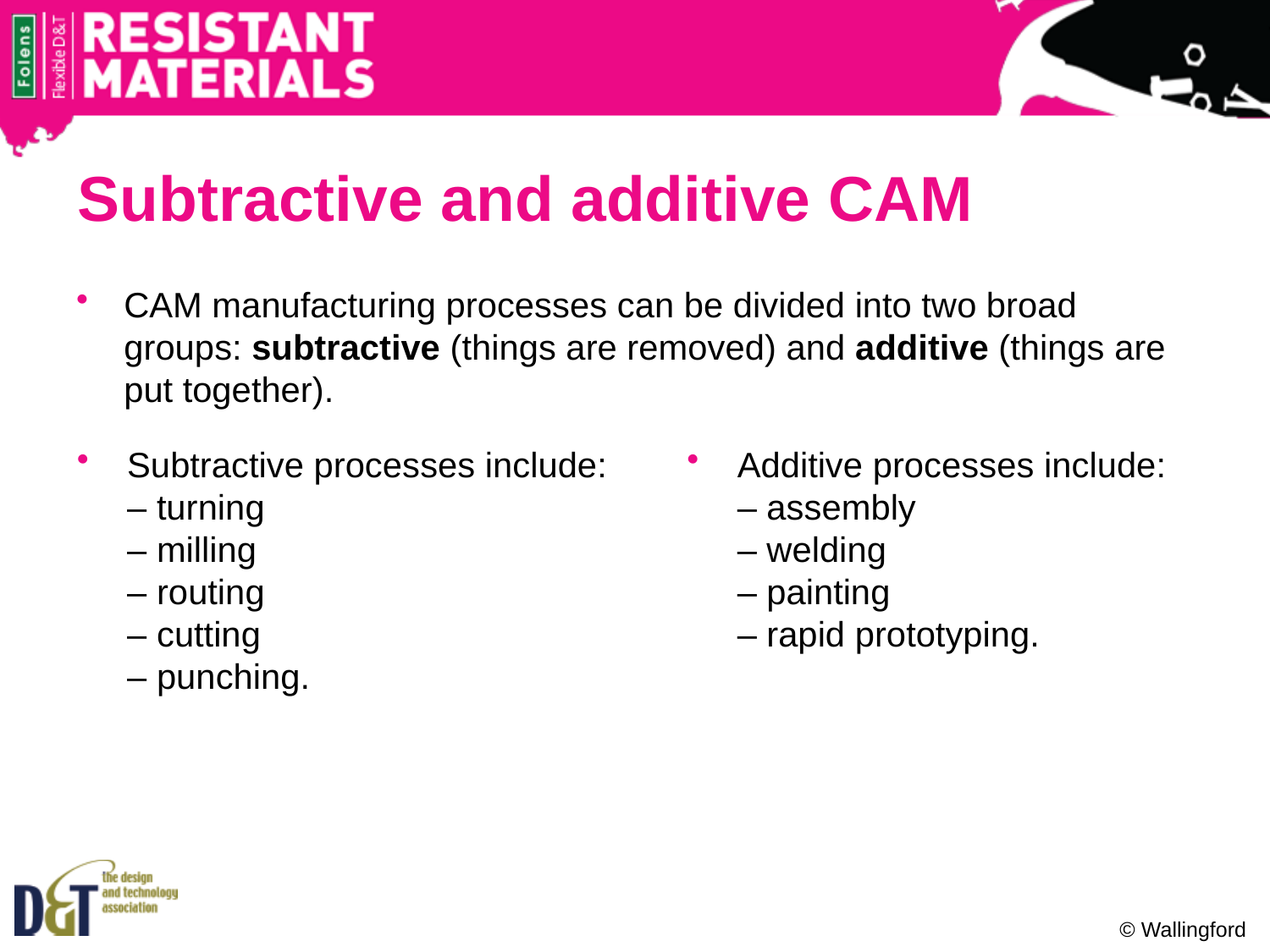

# Subtractive and additive CAM
CAM manufacturing processes can be divided into two broad groups: subtractive (things are removed) and additive (things are put together).

Subtractive processes include:
	– turning
	– milling
	– routing
	– cutting
	– punching.

Additive processes include:
	– assembly
	– welding
	– painting
	– rapid prototyping.
© Wallingford